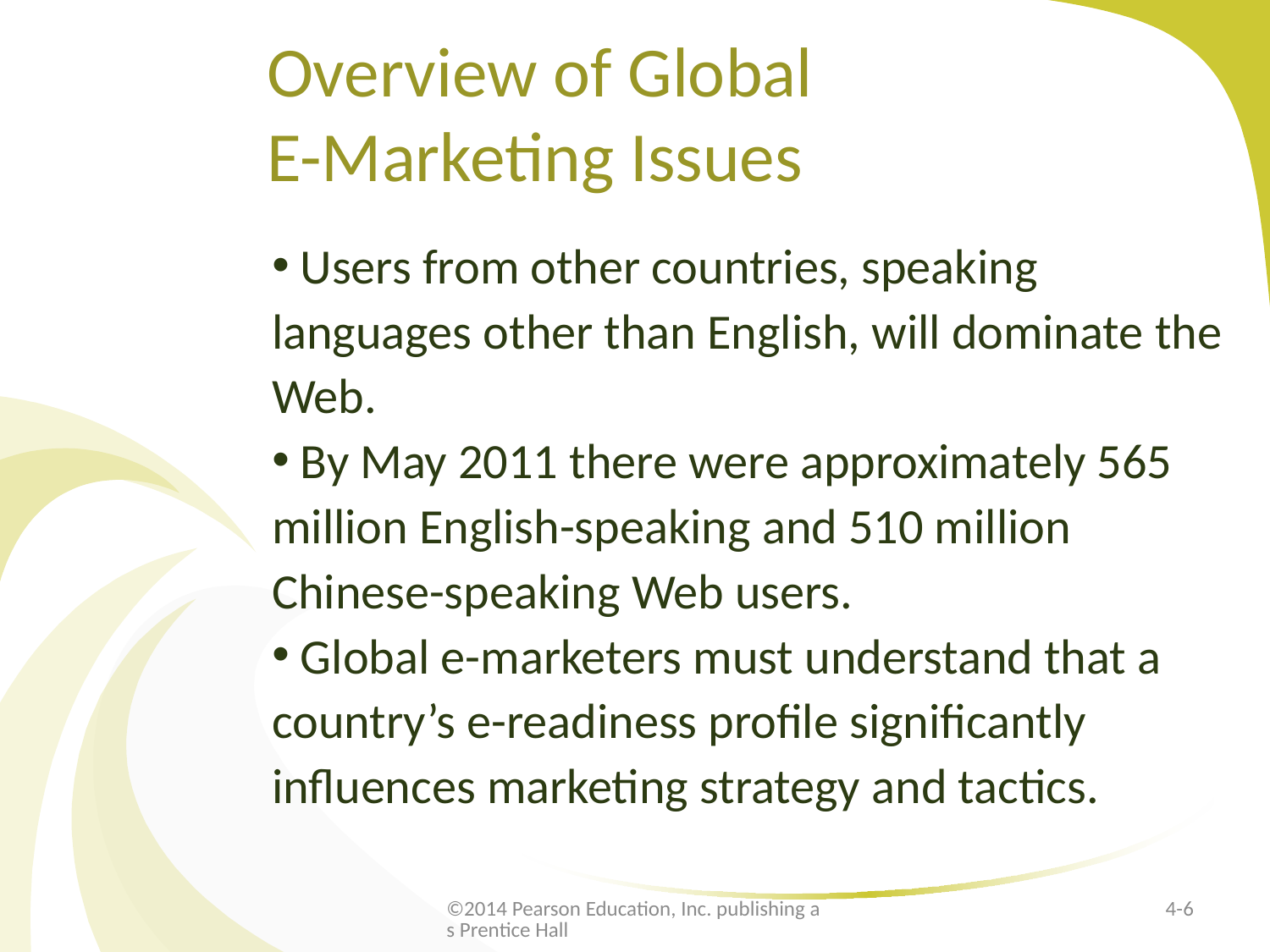

# Overview of Global E-Marketing Issues
 Users from other countries, speaking languages other than English, will dominate the Web.
 By May 2011 there were approximately 565 million English-speaking and 510 million Chinese-speaking Web users.
 Global e-marketers must understand that a country’s e-readiness profile significantly influences marketing strategy and tactics.
©2014 Pearson Education, Inc. publishing as Prentice Hall
4-6